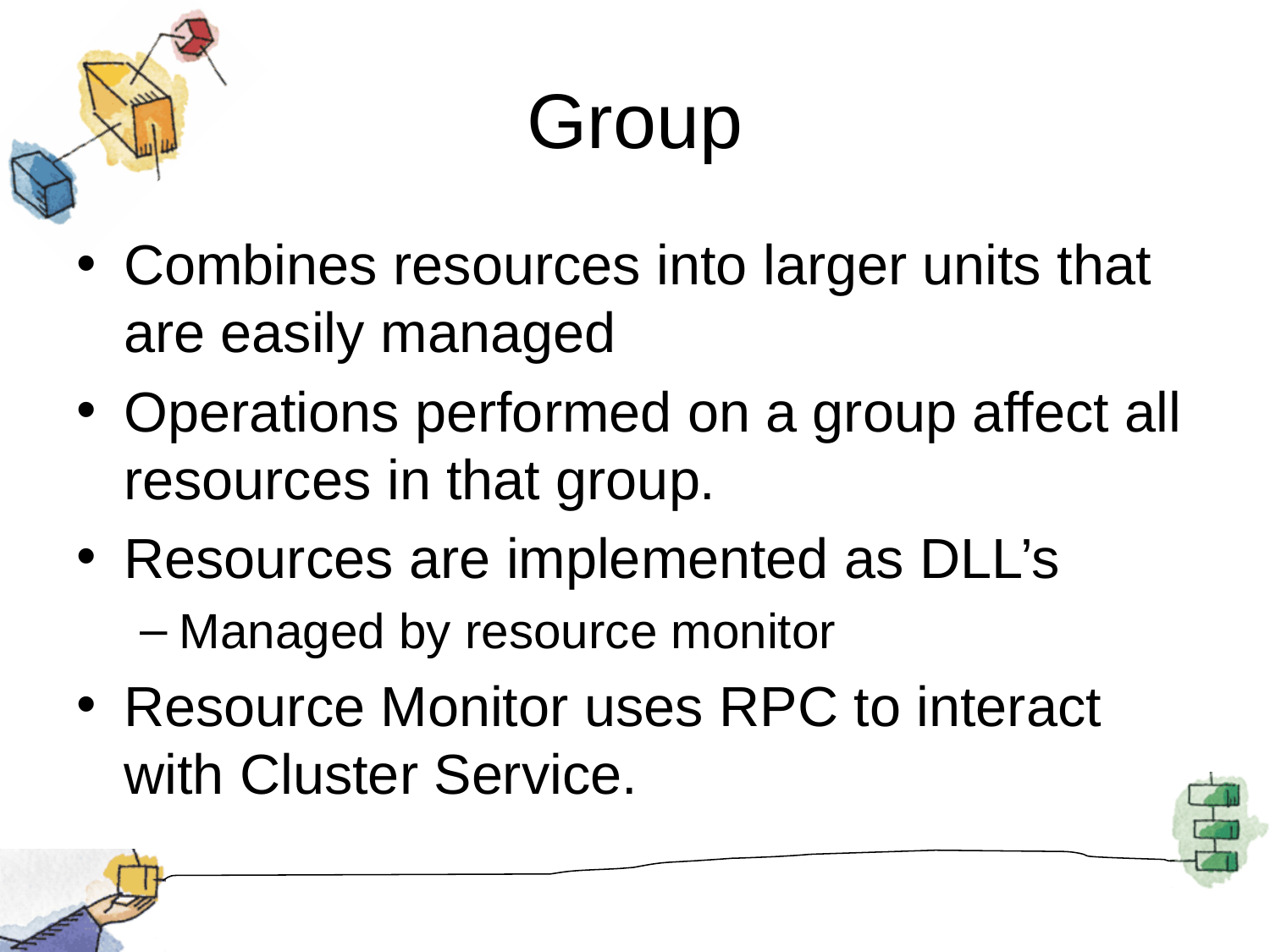

# Group
Combines resources into larger units that are easily managed
Operations performed on a group affect all resources in that group.
Resources are implemented as DLL’s
Managed by resource monitor
Resource Monitor uses RPC to interact with Cluster Service.